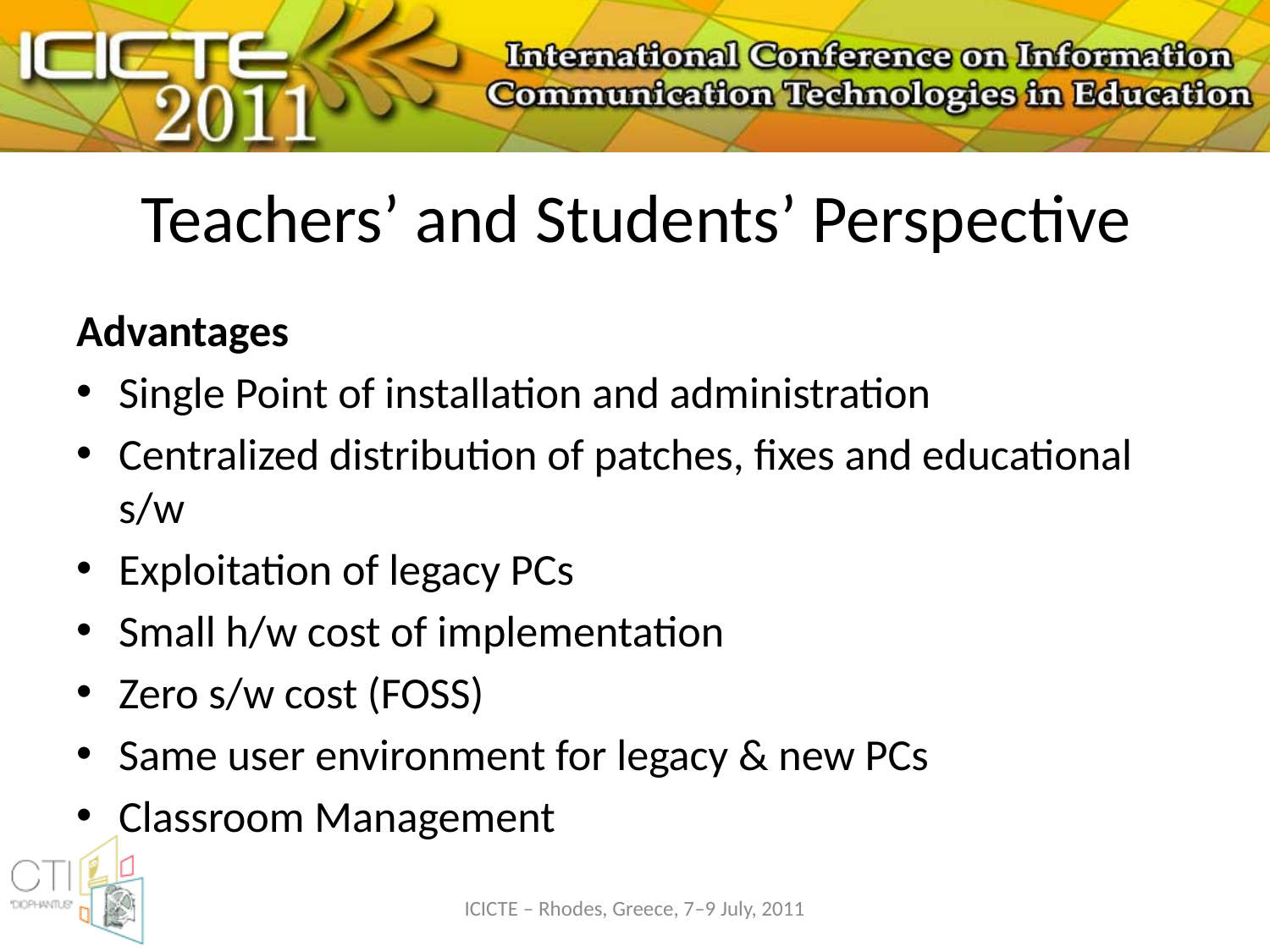

# Teachers’ and Students’ Perspective
Advantages
Single Point of installation and administration
Centralized distribution of patches, fixes and educational s/w
Exploitation of legacy PCs
Small h/w cost of implementation
Zero s/w cost (FOSS)
Same user environment for legacy & new PCs
Classroom Management

ICICTE – Rhodes, Greece, 7–9 July, 2011